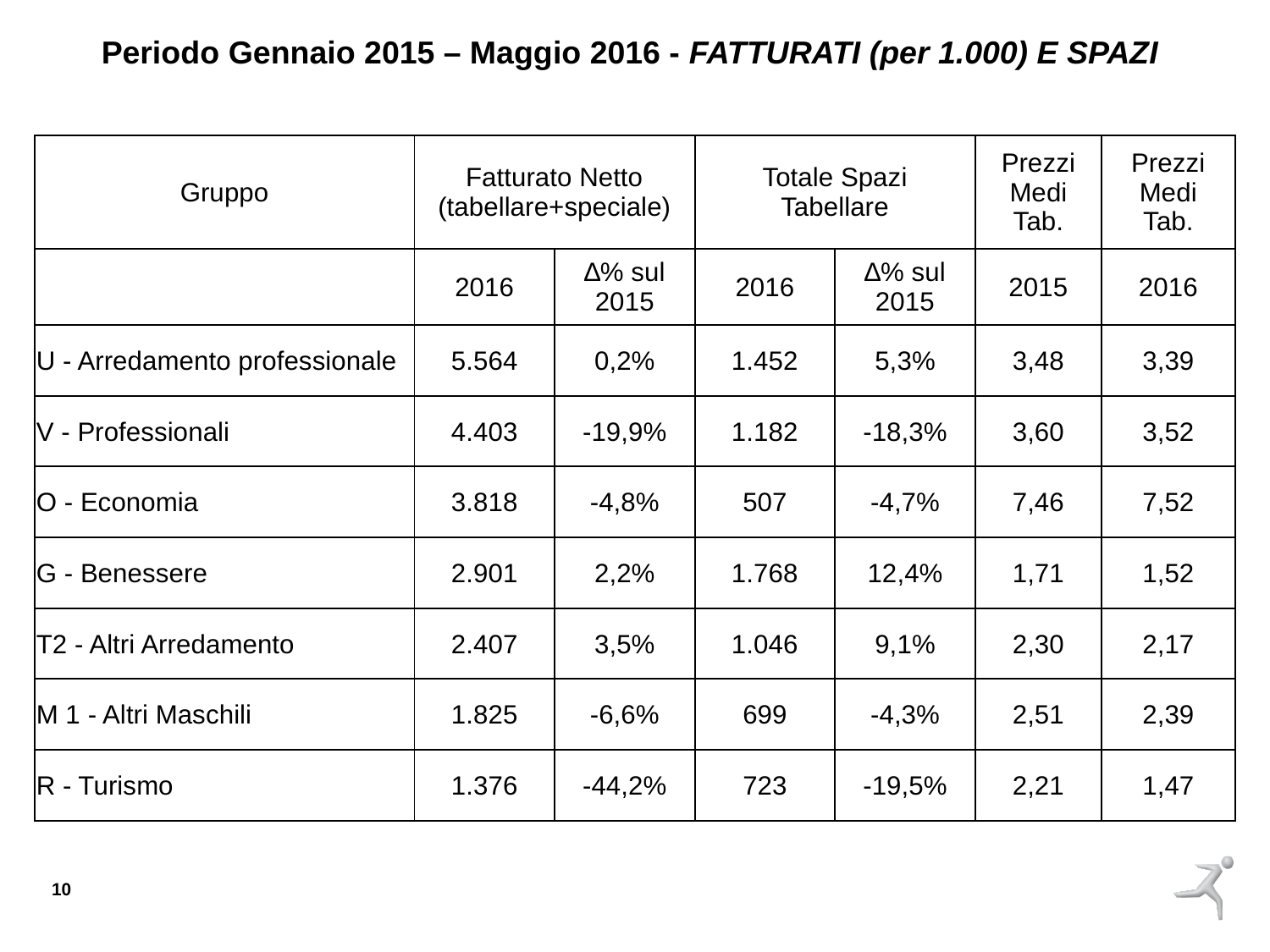

Periodo Gennaio 2015 – Maggio 2016 - FATTURATI (per 1.000) E SPAZI

| Gruppo | Fatturato Netto (tabellare+speciale) |  | Totale Spazi Tabellare |  | Prezzi Medi Tab. | Prezzi Medi Tab. |
| --- | --- | --- | --- | --- | --- | --- |
|  | 2016 | ∆% sul 2015 | 2016 | ∆% sul 2015 | 2015 | 2016 |
| U - Arredamento professionale | 5.564 | 0,2% | 1.452 | 5,3% | 3,48 | 3,39 |
| V - Professionali | 4.403 | -19,9% | 1.182 | -18,3% | 3,60 | 3,52 |
| O - Economia | 3.818 | -4,8% | 507 | -4,7% | 7,46 | 7,52 |
| G - Benessere | 2.901 | 2,2% | 1.768 | 12,4% | 1,71 | 1,52 |
| T2 - Altri Arredamento | 2.407 | 3,5% | 1.046 | 9,1% | 2,30 | 2,17 |
| M 1 - Altri Maschili | 1.825 | -6,6% | 699 | -4,3% | 2,51 | 2,39 |
| R - Turismo | 1.376 | -44,2% | 723 | -19,5% | 2,21 | 1,47 |